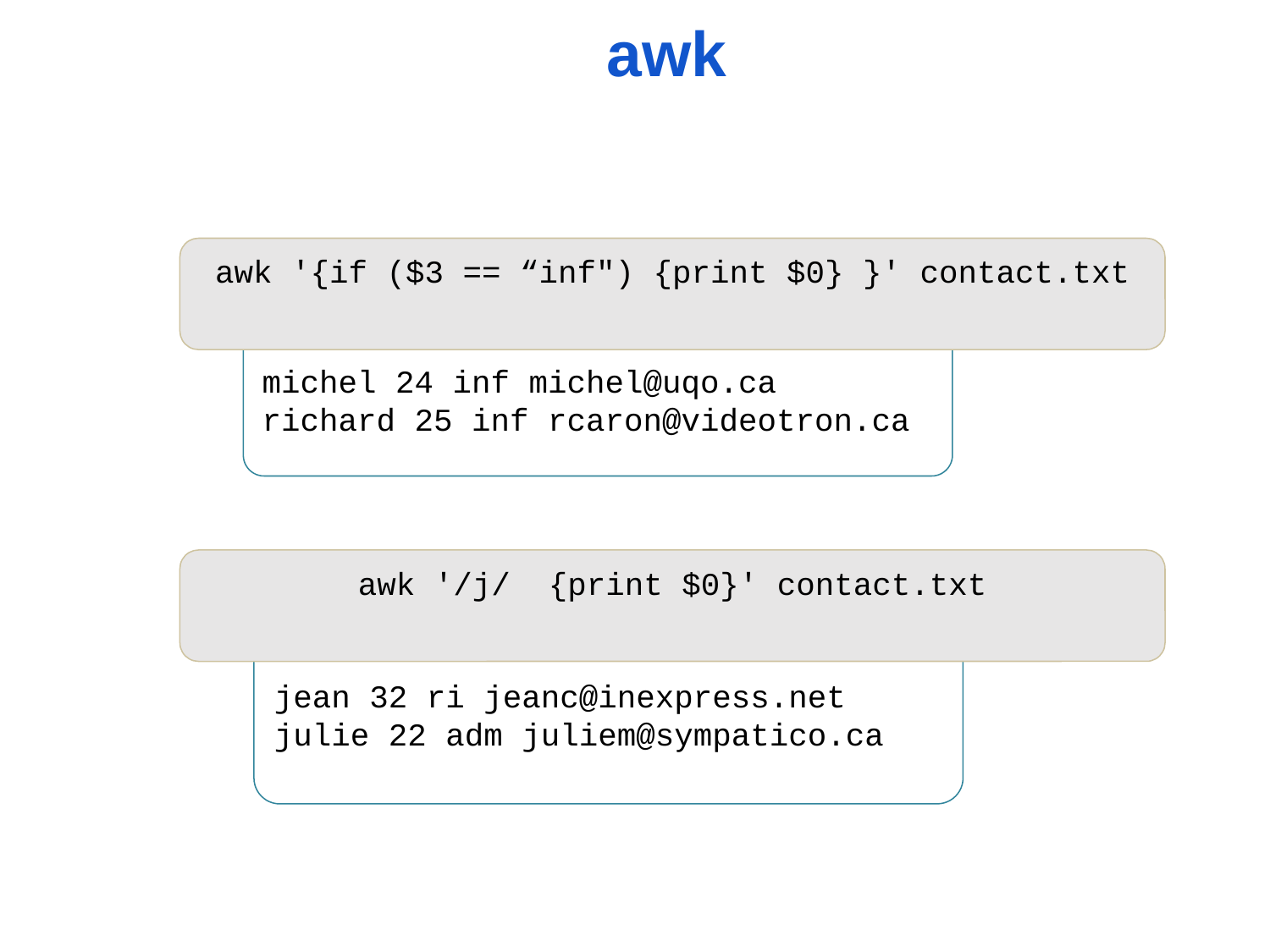

awk
awk '{if ($3 == “inf") {print $0} }' contact.txt
michel 24 inf michel@uqo.ca
richard 25 inf rcaron@videotron.ca
awk '/j/  {print $0}' contact.txt

jean 32 ri jeanc@inexpress.net
julie 22 adm juliem@sympatico.ca